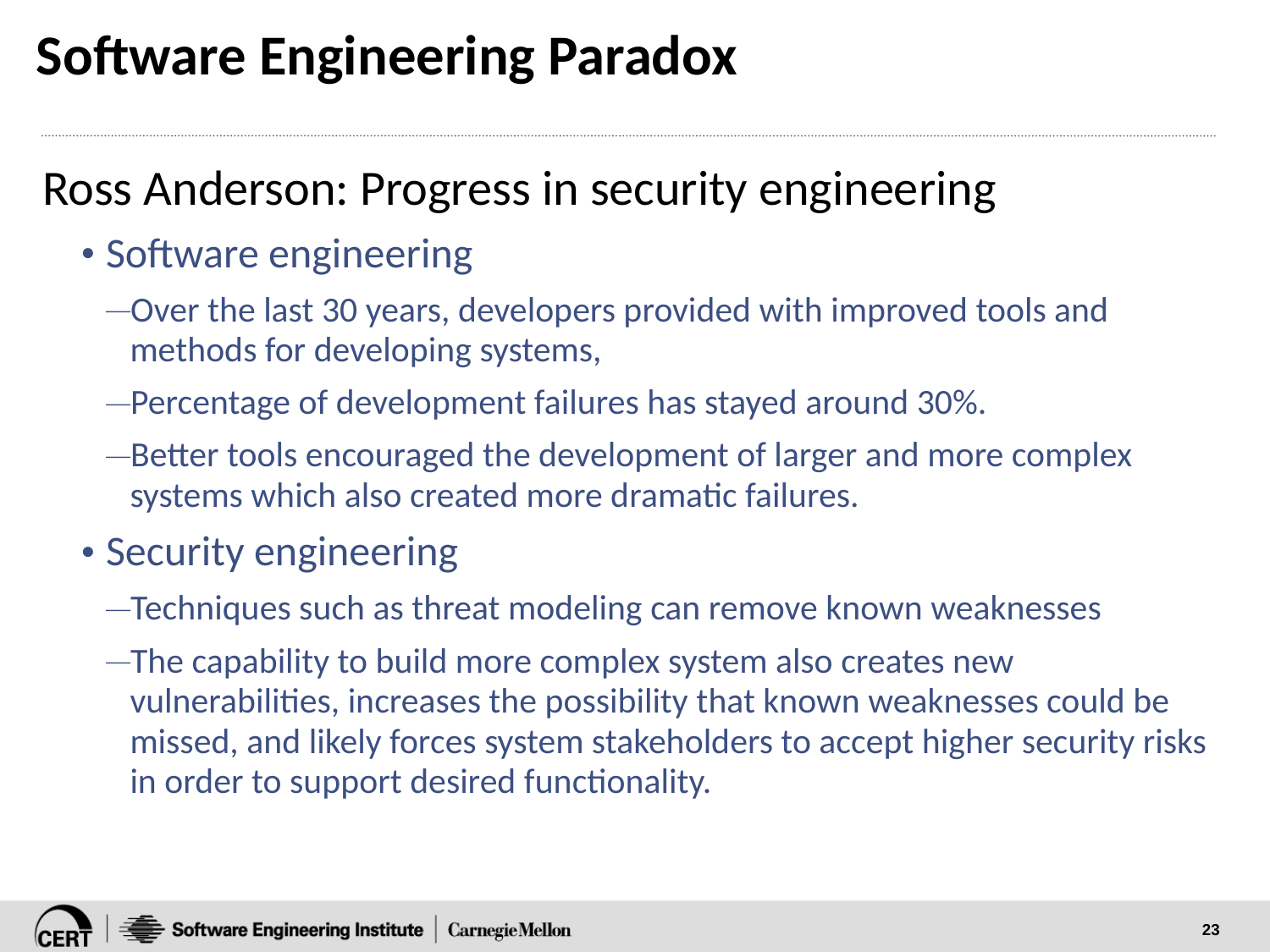

# Software Engineering Paradox
Ross Anderson: Progress in security engineering
Software engineering
Over the last 30 years, developers provided with improved tools and methods for developing systems,
Percentage of development failures has stayed around 30%.
Better tools encouraged the development of larger and more complex systems which also created more dramatic failures.
Security engineering
Techniques such as threat modeling can remove known weaknesses
The capability to build more complex system also creates new vulnerabilities, increases the possibility that known weaknesses could be missed, and likely forces system stakeholders to accept higher security risks in order to support desired functionality.